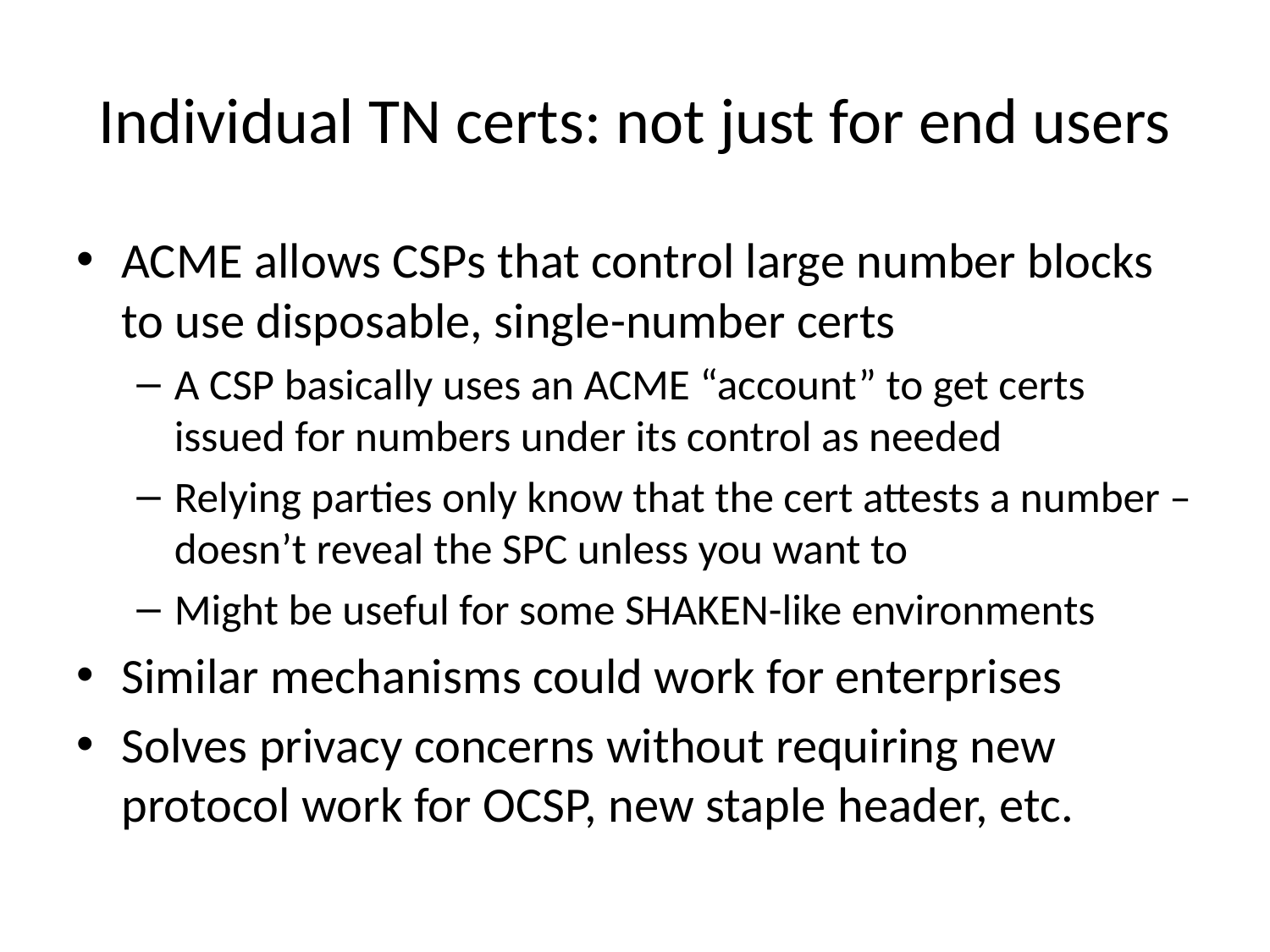

# Individual TN certs: not just for end users
ACME allows CSPs that control large number blocks to use disposable, single-number certs
A CSP basically uses an ACME “account” to get certs issued for numbers under its control as needed
Relying parties only know that the cert attests a number – doesn’t reveal the SPC unless you want to
Might be useful for some SHAKEN-like environments
Similar mechanisms could work for enterprises
Solves privacy concerns without requiring new protocol work for OCSP, new staple header, etc.